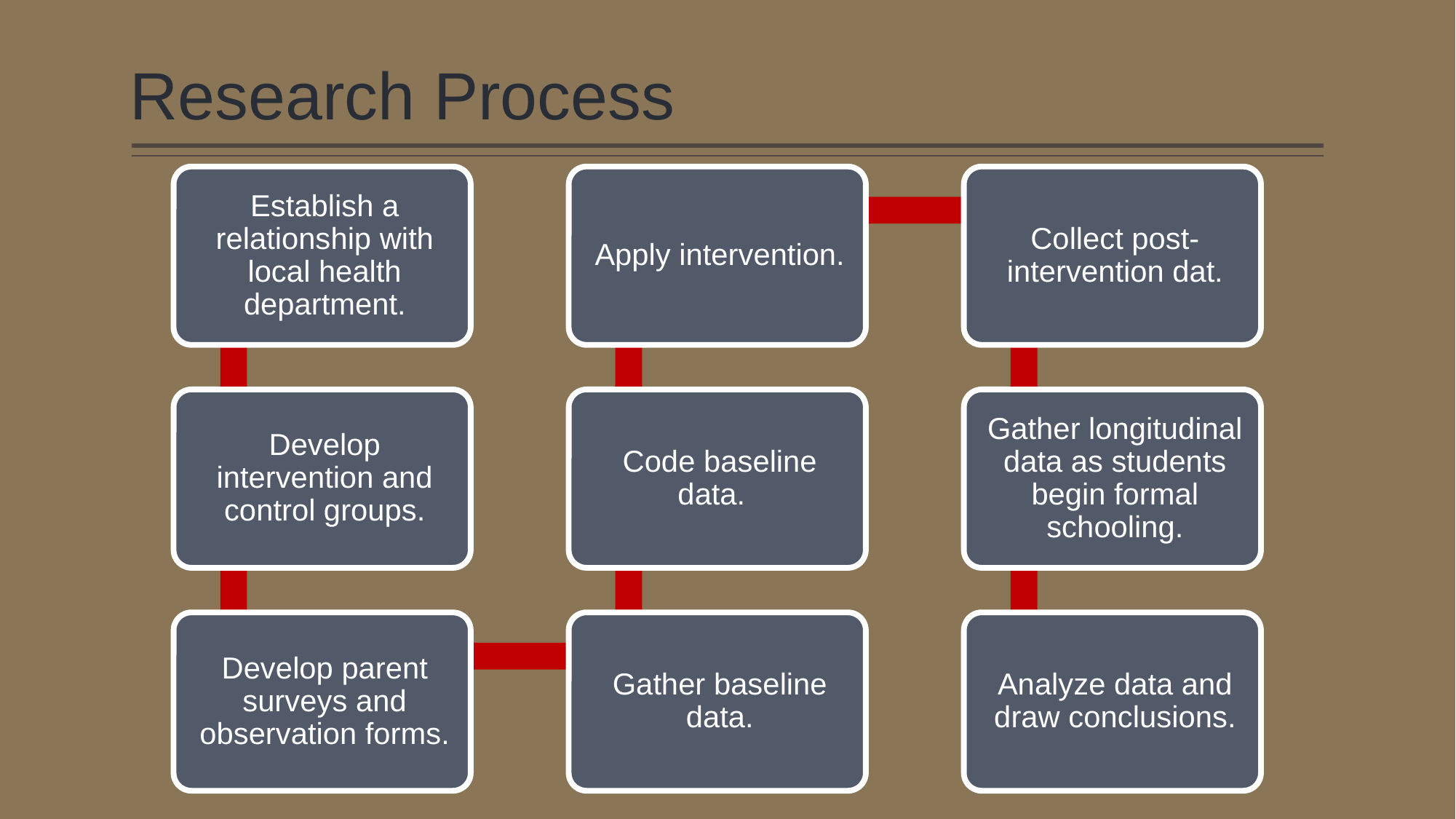

# Research Process
Establish a relationship with local health department.
Develop intervention and control groups.
Develop parent surveys and observation forms.
Gather baseline data.
Code baseline data.
Apply intervention.
Collect post-intervention dat.
Gather longitudinal data as students begin formal schooling.
Analyze data and draw conclusions.